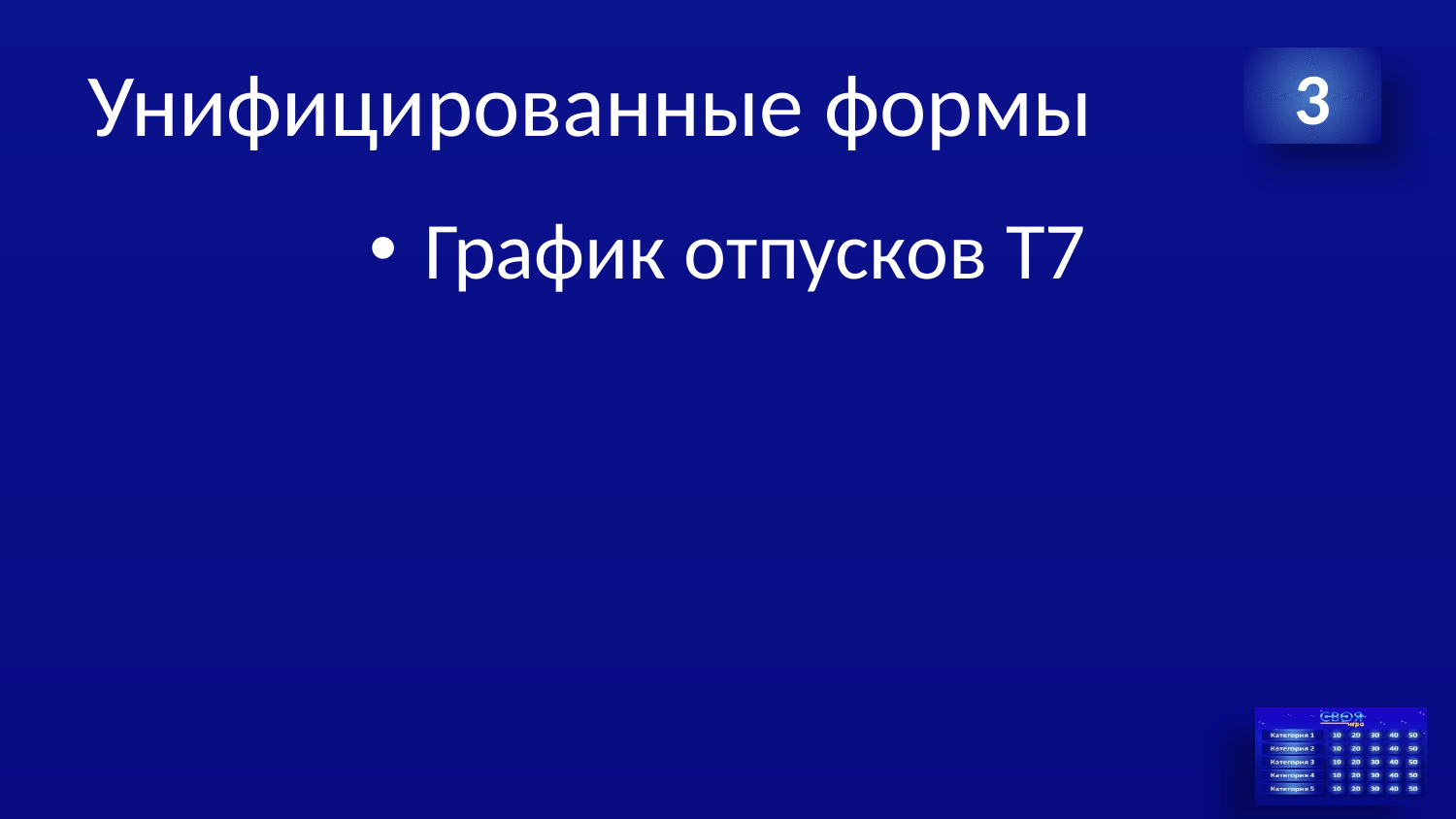

# Унифицированные формы
3
График отпусков Т7